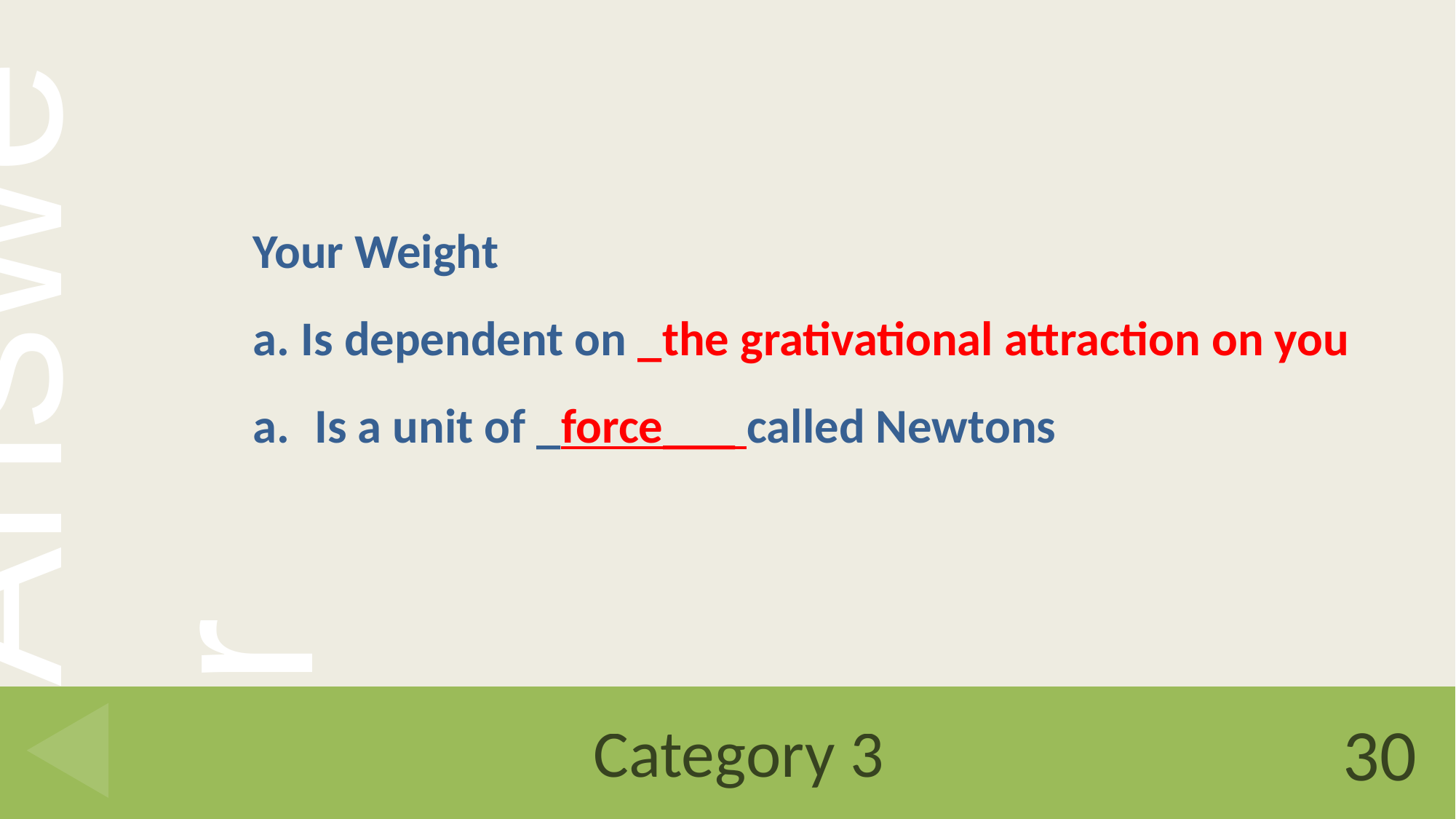

Your Weight
a. Is dependent on _the grativational attraction on you
Is a unit of _force___ called Newtons

# Category 3
30